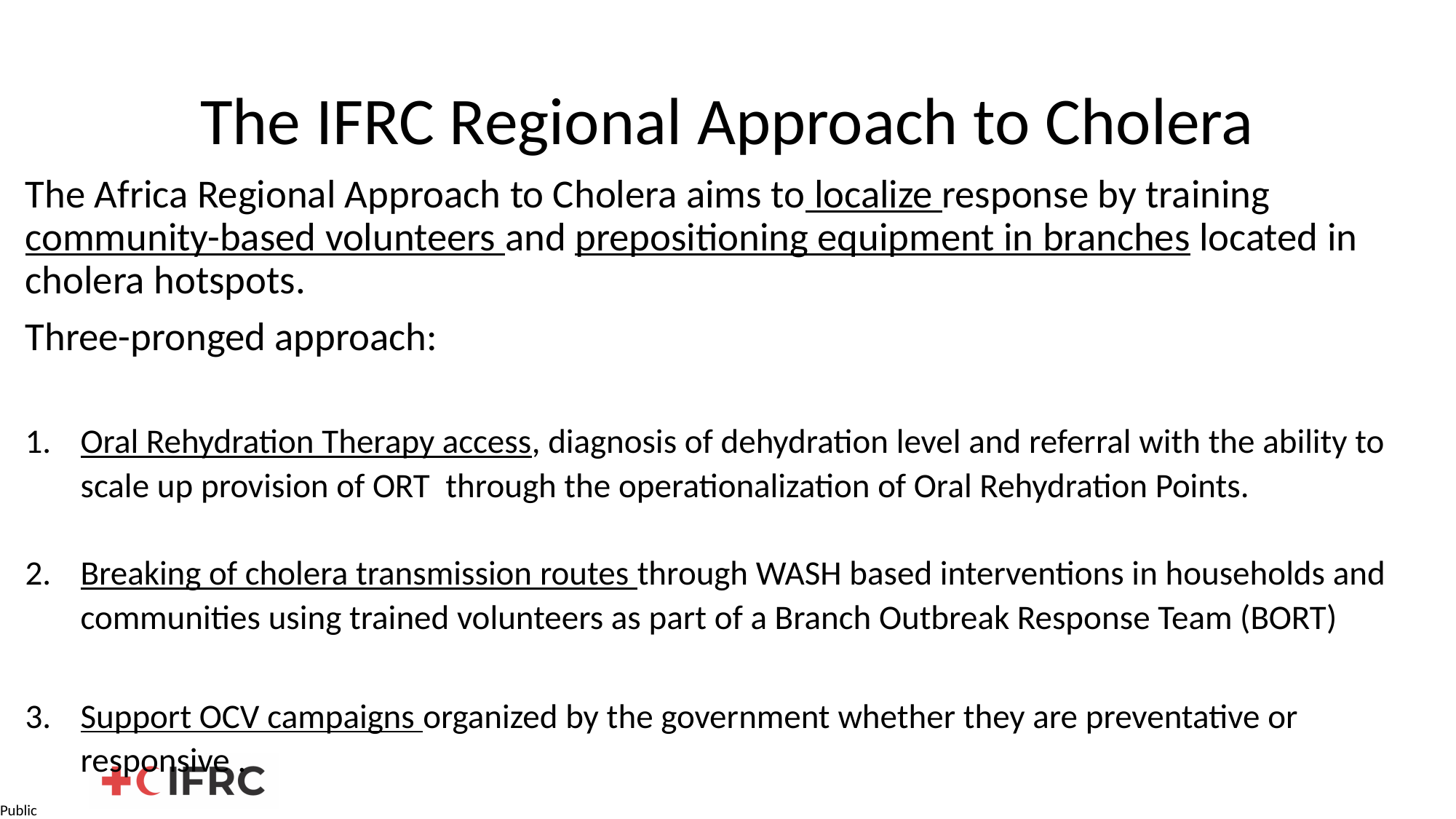

# The IFRC Regional Approach to Cholera
The Africa Regional Approach to Cholera aims to localize response by training community-based volunteers and prepositioning equipment in branches located in cholera hotspots.
Three-pronged approach:

Oral Rehydration Therapy access, diagnosis of dehydration level and referral with the ability to scale up provision of ORT  through the operationalization of Oral Rehydration Points.

Breaking of cholera transmission routes through WASH based interventions in households and communities using trained volunteers as part of a Branch Outbreak Response Team (BORT)

Support OCV campaigns organized by the government whether they are preventative or responsive .